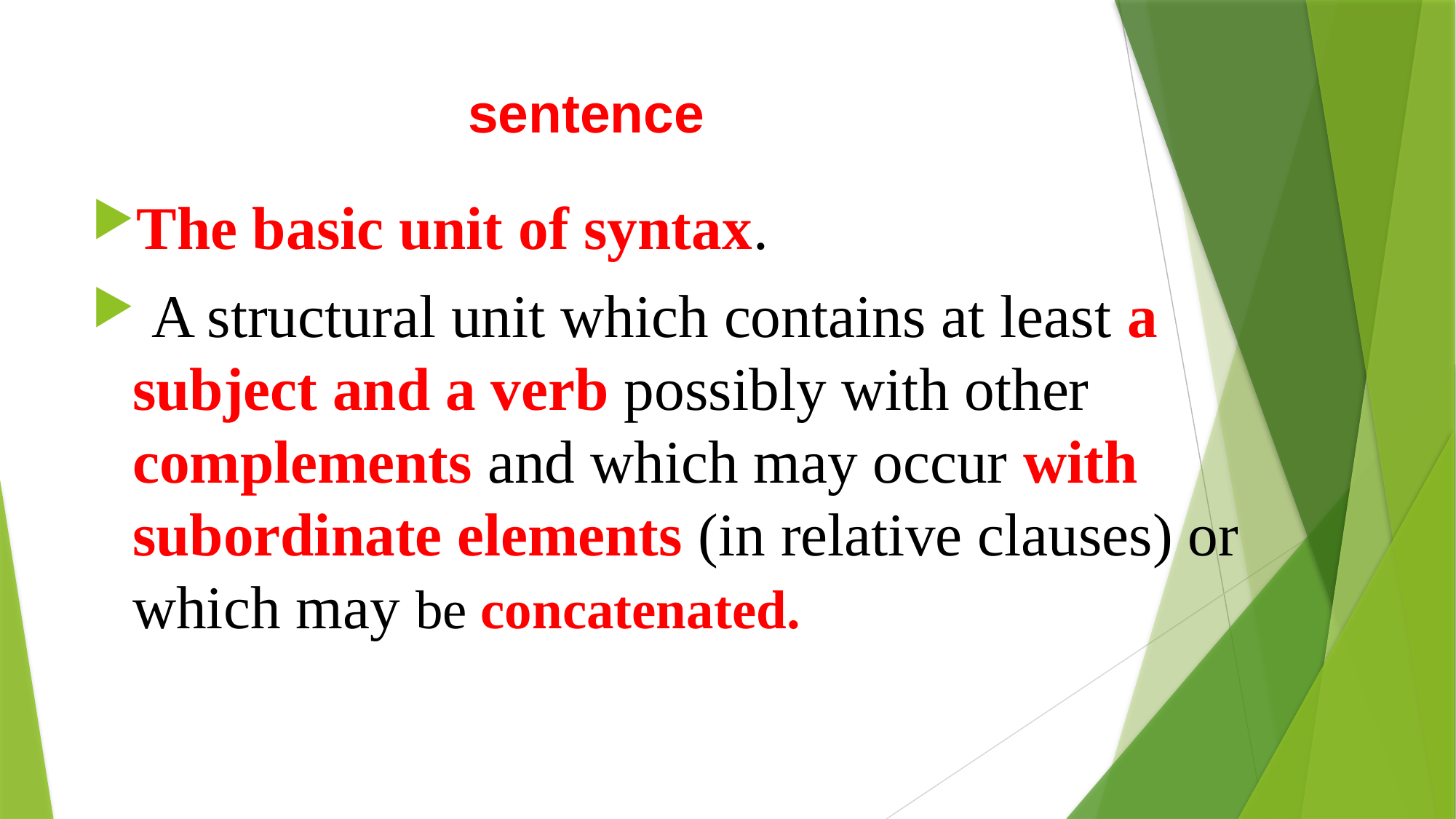

# sentence
The basic unit of syntax.
 A structural unit which contains at least a subject and a verb possibly with other complements and which may occur with subordinate elements (in relative clauses) or which may be concatenated.